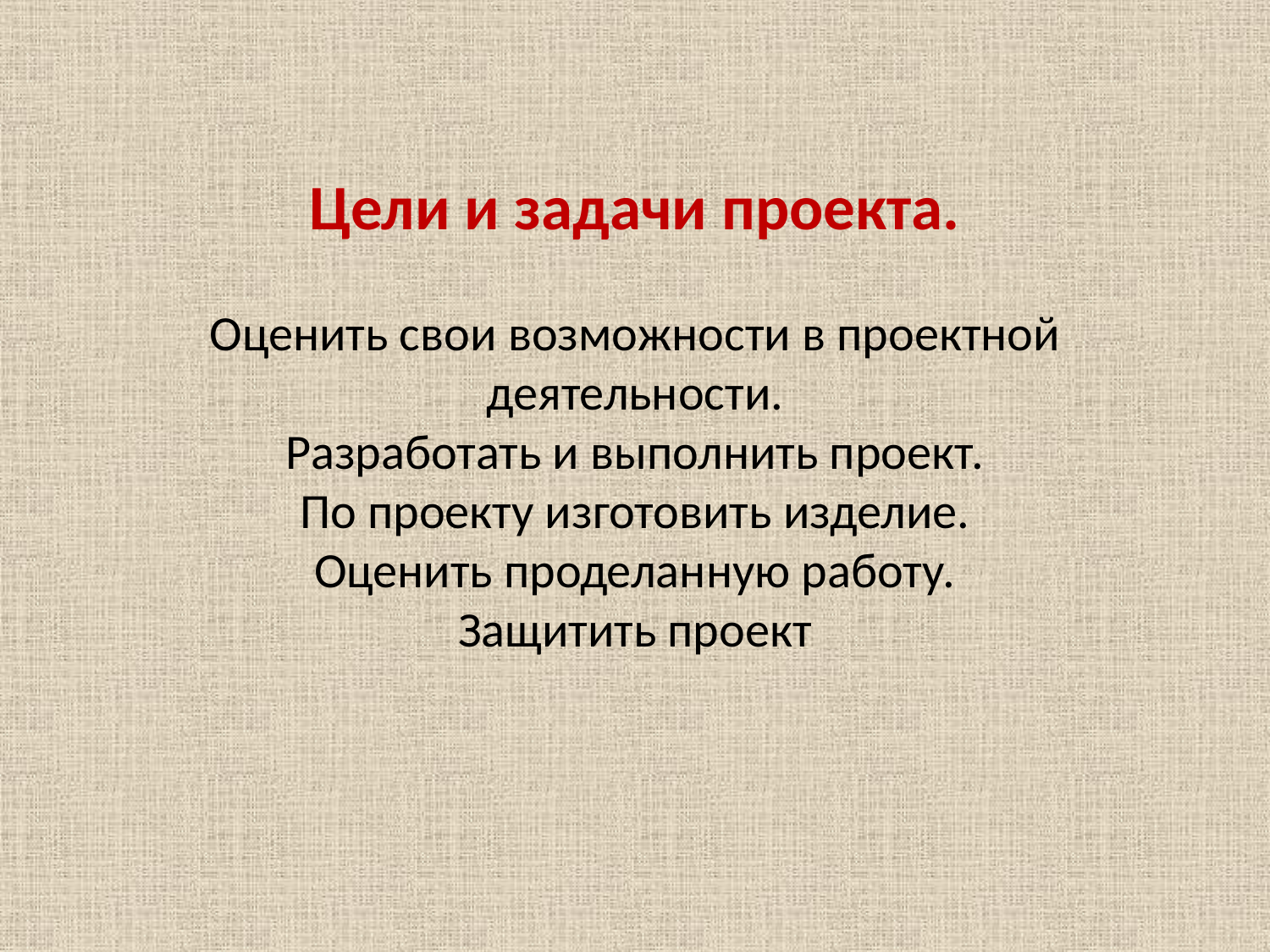

# Цели и задачи проекта.   Оценить свои возможности в проектной деятельности. Разработать и выполнить проект. По проекту изготовить изделие. Оценить проделанную работу. Защитить проект